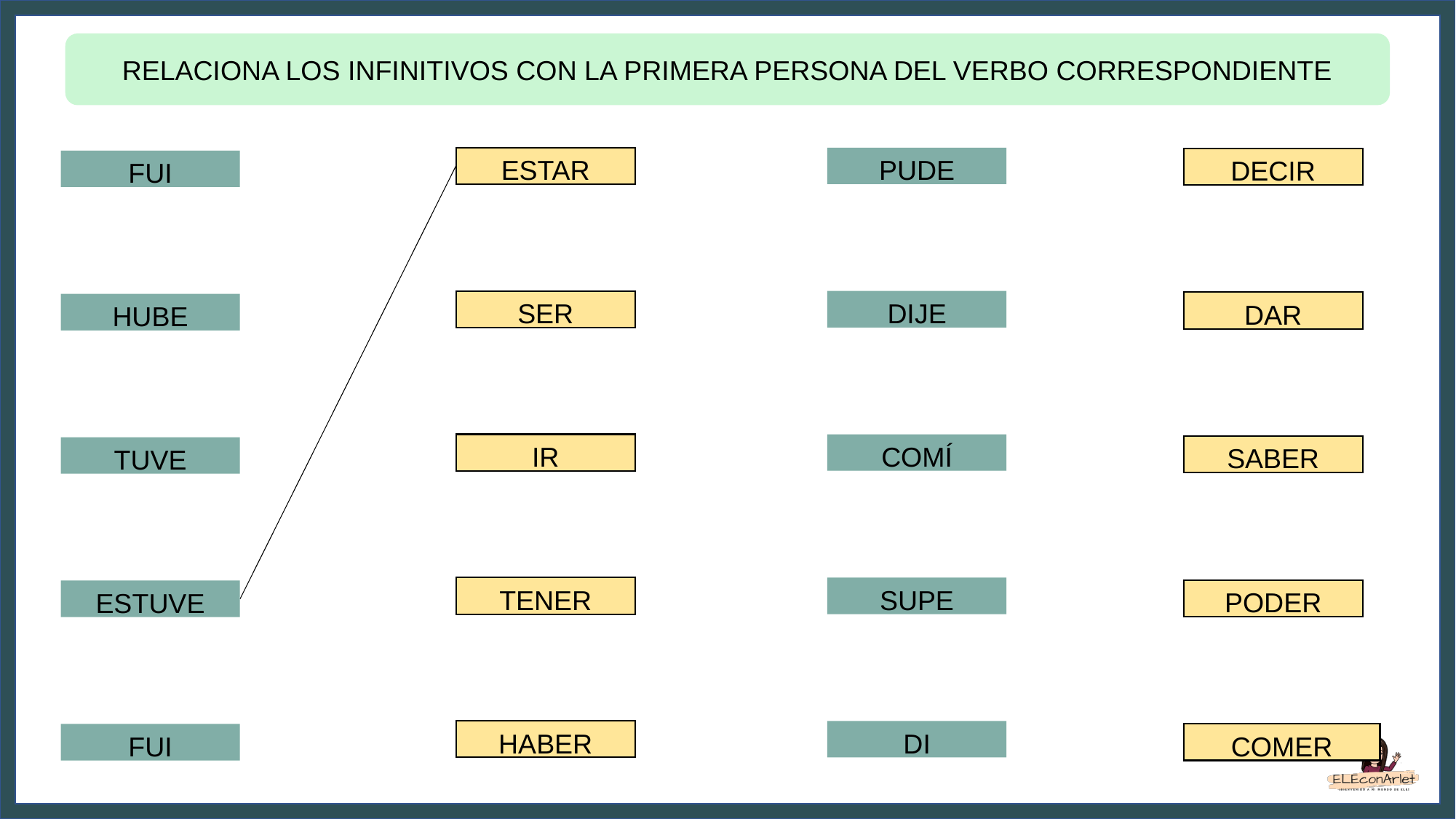

RELACIONA LOS INFINITIVOS CON LA PRIMERA PERSONA DEL VERBO CORRESPONDIENTE
ESTAR
PUDE
DECIR
FUI
SER
DIJE
DAR
HUBE
IR
COMÍ
SABER
TUVE
TENER
SUPE
PODER
ESTUVE
HABER
DI
FUI
COMER